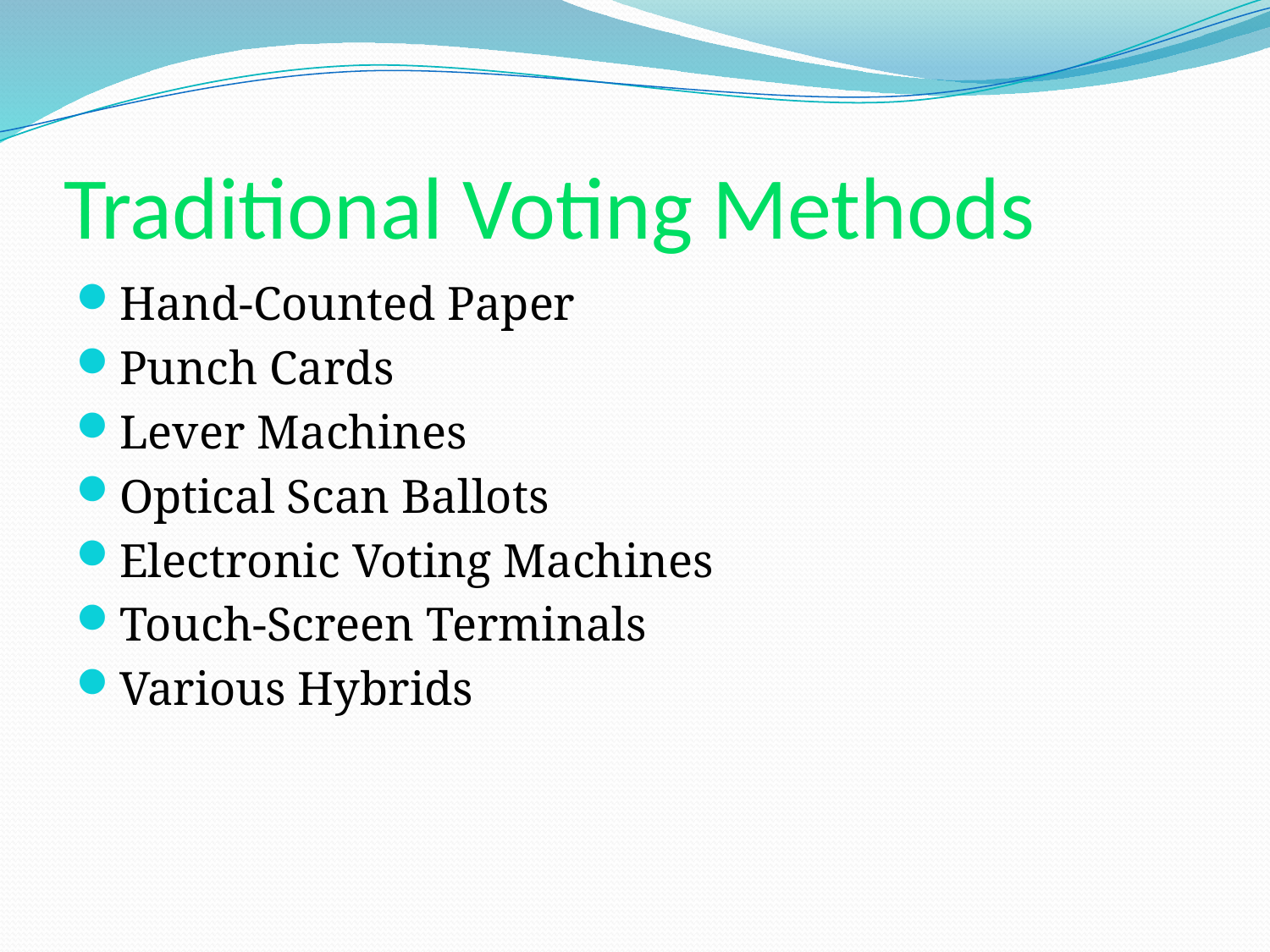

# Traditional Voting Methods
Hand-Counted Paper
Punch Cards
Lever Machines
Optical Scan Ballots
Electronic Voting Machines
Touch-Screen Terminals
Various Hybrids